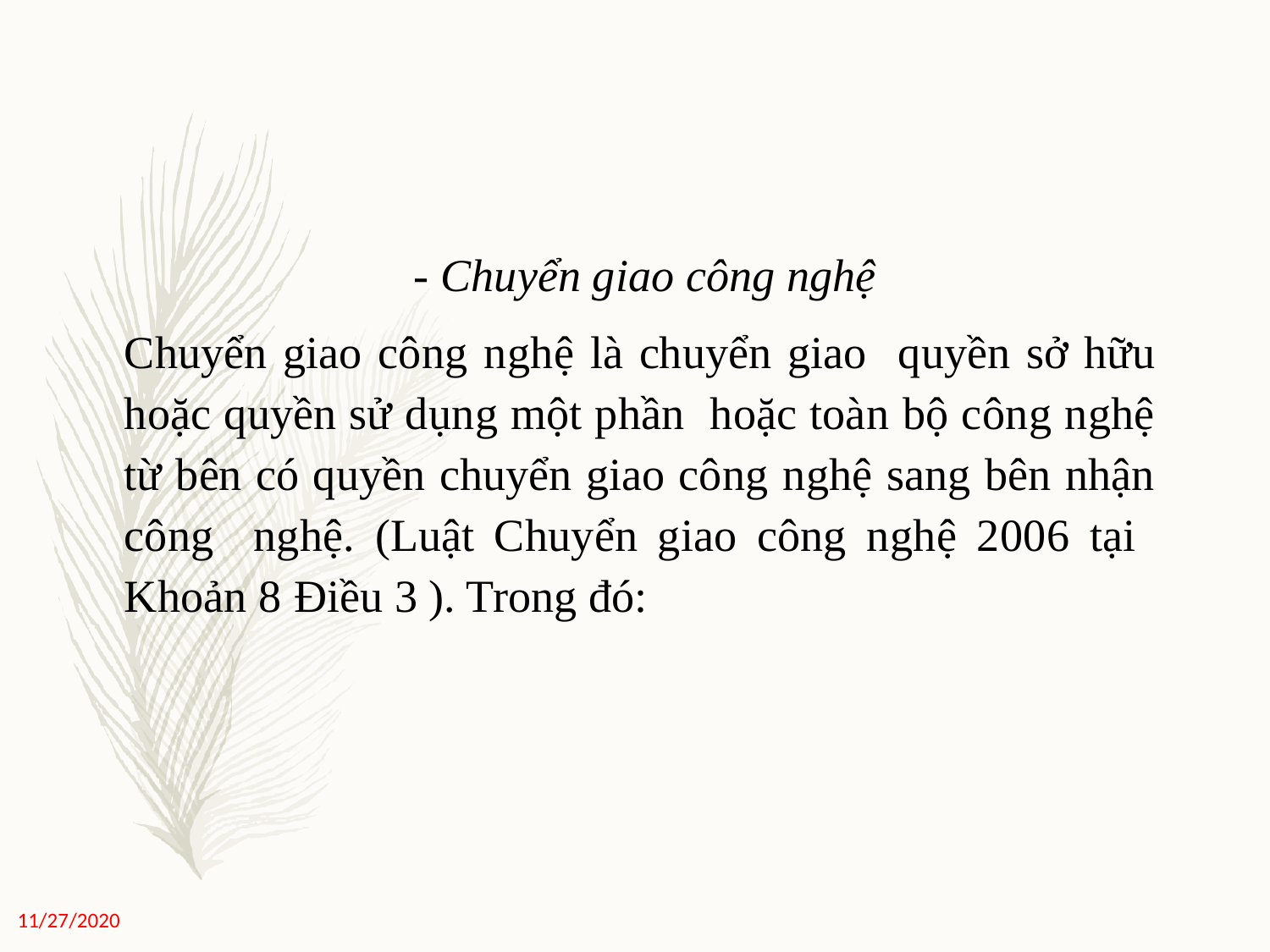

- Chuyển giao công nghệ
Chuyển giao công nghệ là chuyển giao  quyền sở hữu hoặc quyền sử dụng một phần  hoặc toàn bộ công nghệ từ bên có quyền chuyển giao công nghệ sang bên nhận công  nghệ. (Luật Chuyển giao công nghệ 2006 tại  Khoản 8 Điều 3 ). Trong đó:
11/27/2020